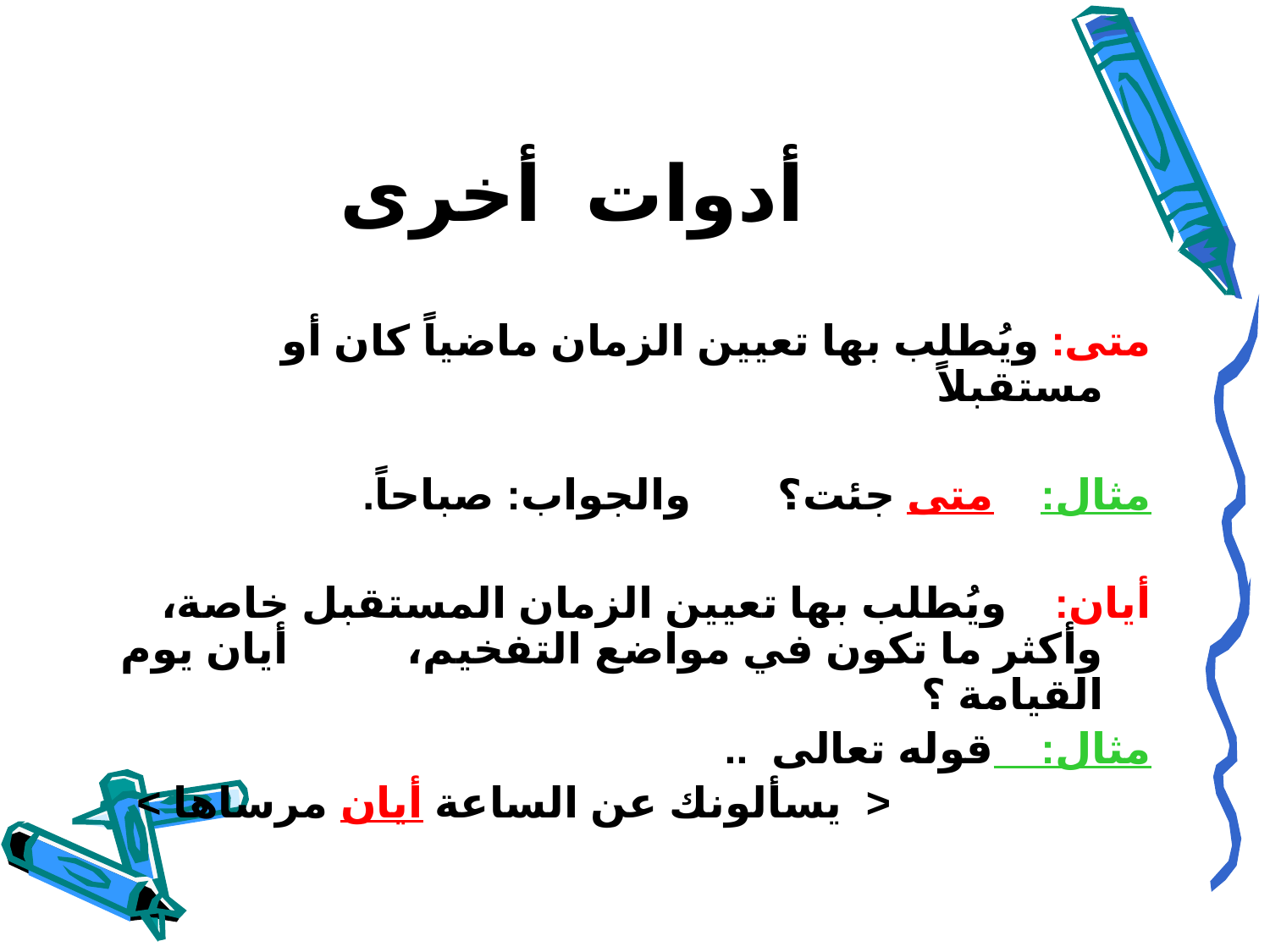

# أدوات  أخرى

متى: ويُطلب بها تعيين الزمان ماضياً كان أو مستقبلاً

مثال:    متى جئت؟       والجواب: صباحاً.

أيان:    ويُطلب بها تعيين الزمان المستقبل خاصة، وأكثر ما تكون في مواضع التفخيم،          أيان يوم القيامة ؟
مثال:    قوله تعالى  ..
                      <  يسألونك عن الساعة أيان مرساها >